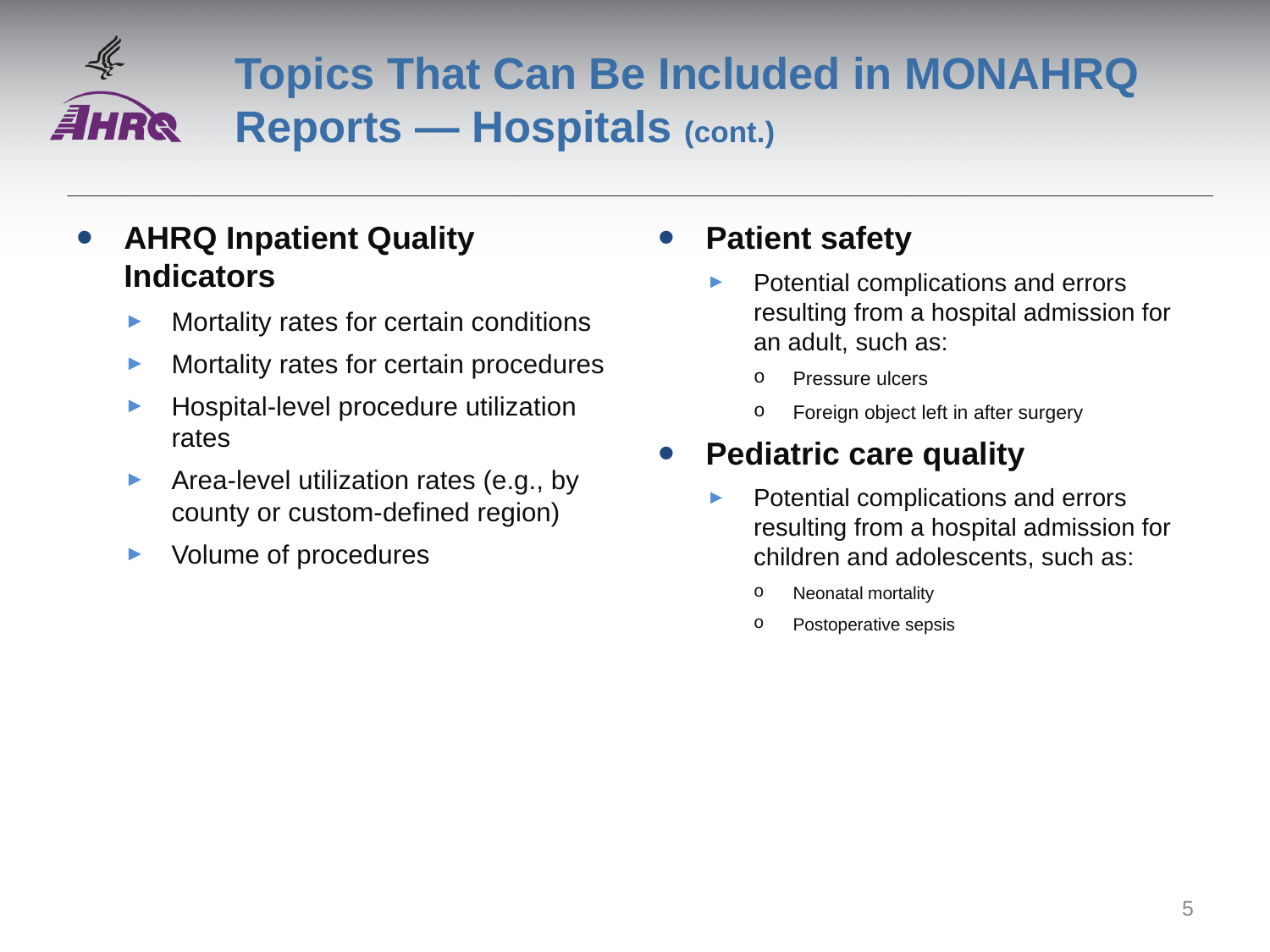

# Topics That Can Be Included in MONAHRQ Reports — Hospitals (cont.)
AHRQ Inpatient Quality Indicators
Mortality rates for certain conditions
Mortality rates for certain procedures
Hospital-level procedure utilization rates
Area-level utilization rates (e.g., by county or custom-defined region)
Volume of procedures
Patient safety
Potential complications and errors resulting from a hospital admission for an adult, such as:
Pressure ulcers
Foreign object left in after surgery
Pediatric care quality
Potential complications and errors resulting from a hospital admission for children and adolescents, such as:
Neonatal mortality
Postoperative sepsis
5